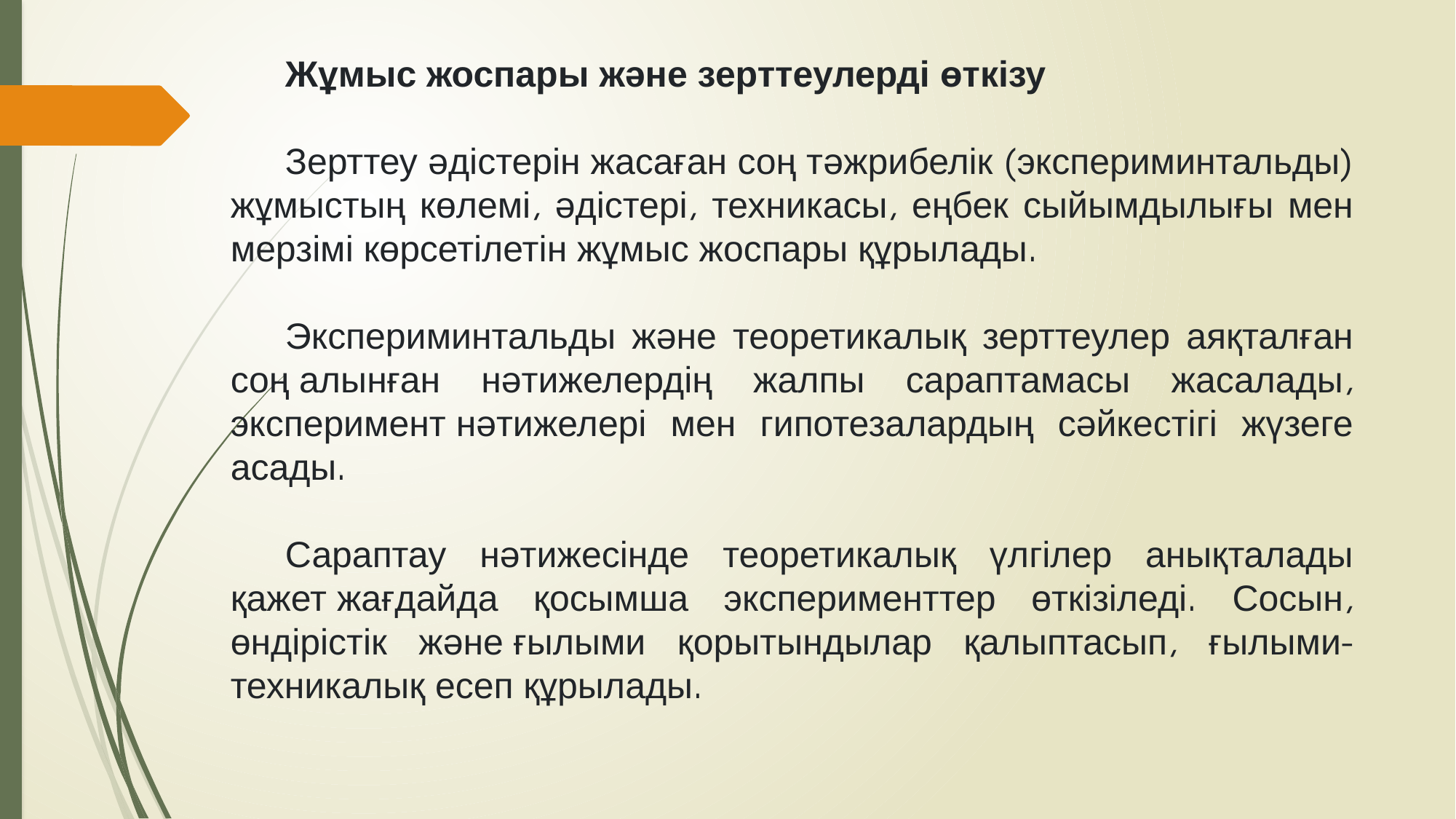

Жұмыс жоспары және зерттеулерді өткізу

Зерттеу әдістерін жасаған соң тәжрибелік (экспериминтальды) жұмыстың көлемі, әдістері, техникасы, еңбек сыйымдылығы мен мерзімі көрсетілетін жұмыс жоспары құрылады.

Экспериминтальды және теоретикалық зерттеулер аяқталған соң алынған нәтижелердің жалпы сараптамасы жасалады, эксперимент нәтижелері мен гипотезалардың сәйкестігі жүзеге асады.

Сараптау нәтижесінде теоретикалық үлгілер анықталады қажет жағдайда қосымша эксперименттер өткізіледі. Сосын, өндірістік және ғылыми қорытындылар қалыптасып, ғылыми-техникалық есеп құрылады.